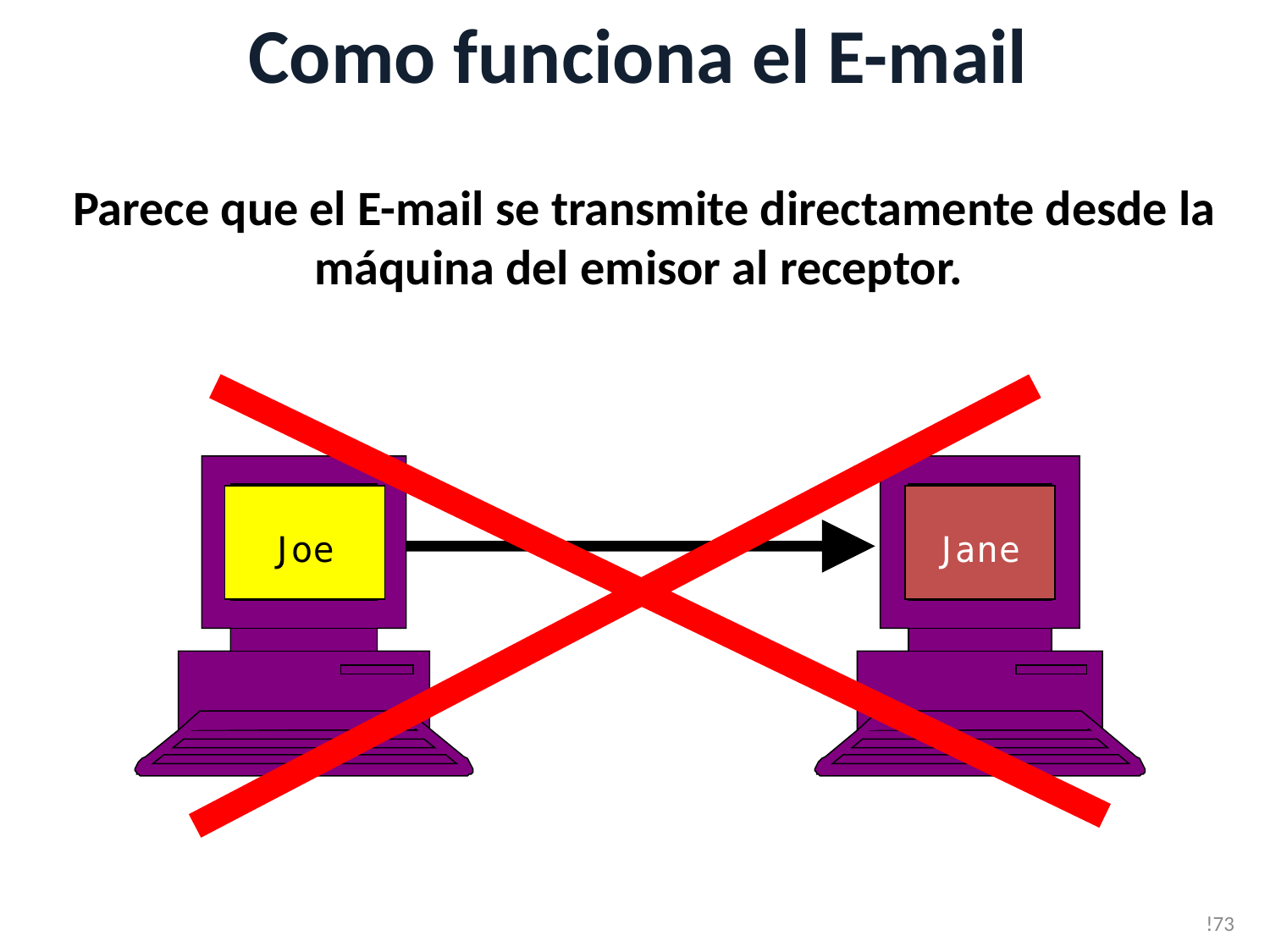

# Como funciona el E-mail

Parece que el E-mail se transmite directamente desde la máquina del emisor al receptor.

Joe

Jane

!73